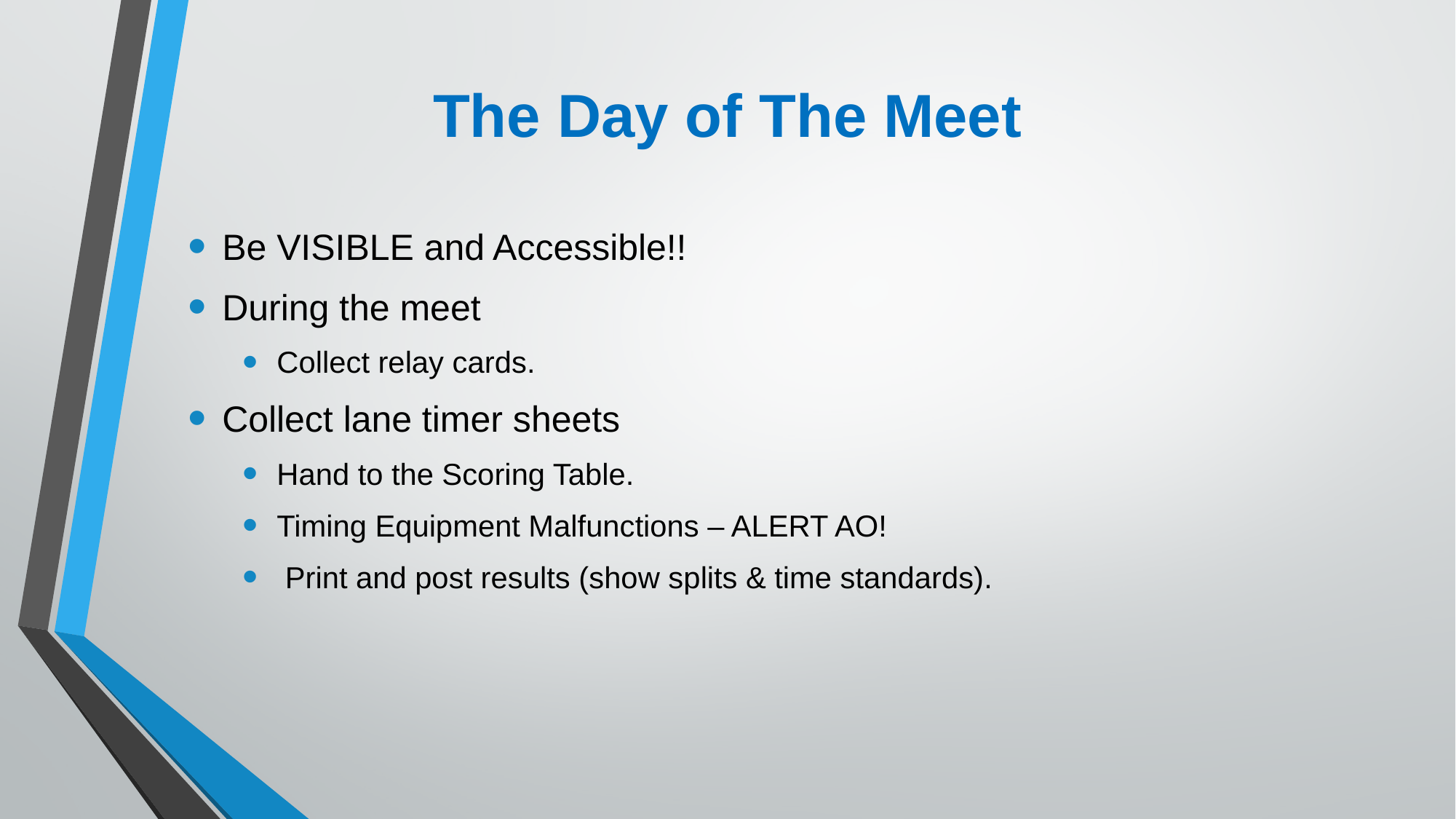

# The Day of The Meet
Be VISIBLE and Accessible!!
During the meet
Collect relay cards.
Collect lane timer sheets
Hand to the Scoring Table.
Timing Equipment Malfunctions – ALERT AO!
 Print and post results (show splits & time standards).